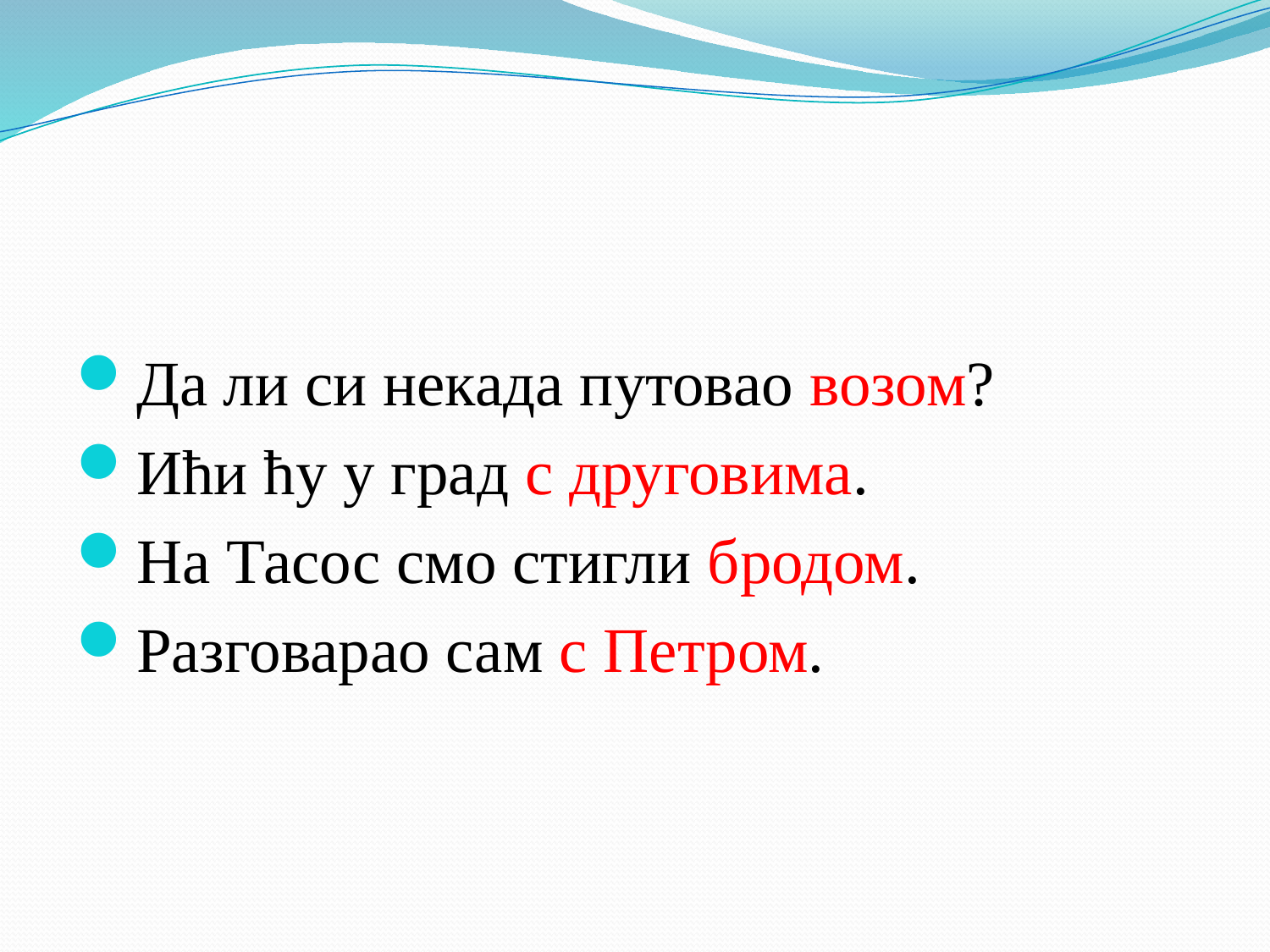

#

Да ли си некада путовао возом?
Ићи ћу у град с друговима.
На Тасос смо стигли бродом.
Разговарао сам с Петром.